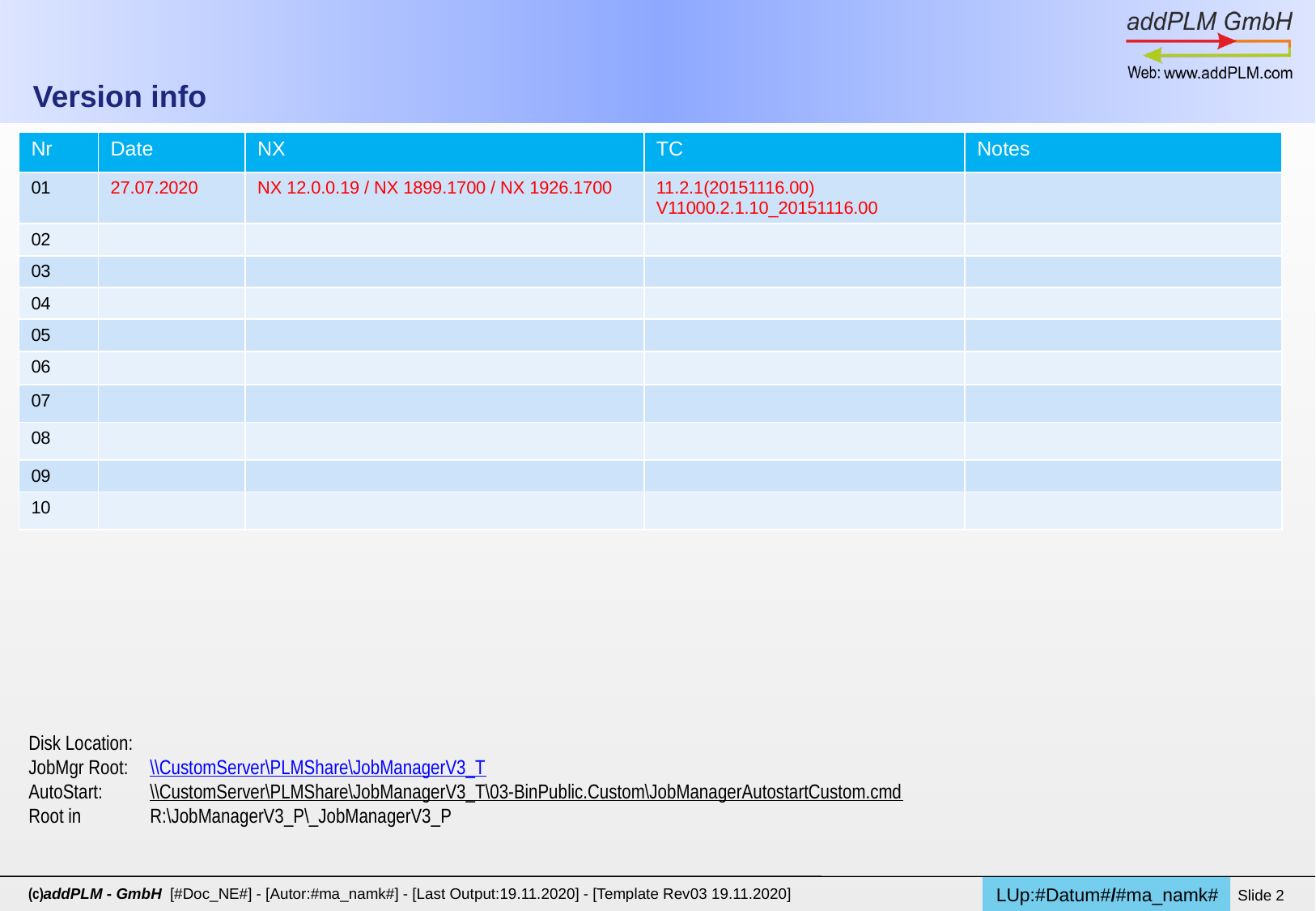

# Version info
| Nr | Date | NX | TC | Notes |
| --- | --- | --- | --- | --- |
| 01 | 27.07.2020 | NX 12.0.0.19 / NX 1899.1700 / NX 1926.1700 | 11.2.1(20151116.00) V11000.2.1.10\_20151116.00 |  |
| 02 |  |  |  |  |
| 03 |  |  |  |  |
| 04 |  |  |  |  |
| 05 |  |  |  |  |
| 06 |  |  |  |  |
| 07 |  |  |  |  |
| 08 |  |  |  |  |
| 09 |  |  |  |  |
| 10 |  |  |  |  |
Disk Location:
JobMgr Root: 	\\CustomServer\PLMShare\JobManagerV3_T
AutoStart: 	\\CustomServer\PLMShare\JobManagerV3_T\03-BinPublic.Custom\JobManagerAutostartCustom.cmd
Root in 	R:\JobManagerV3_P\_JobManagerV3_P
LUp:#Datum#/#ma_namk#